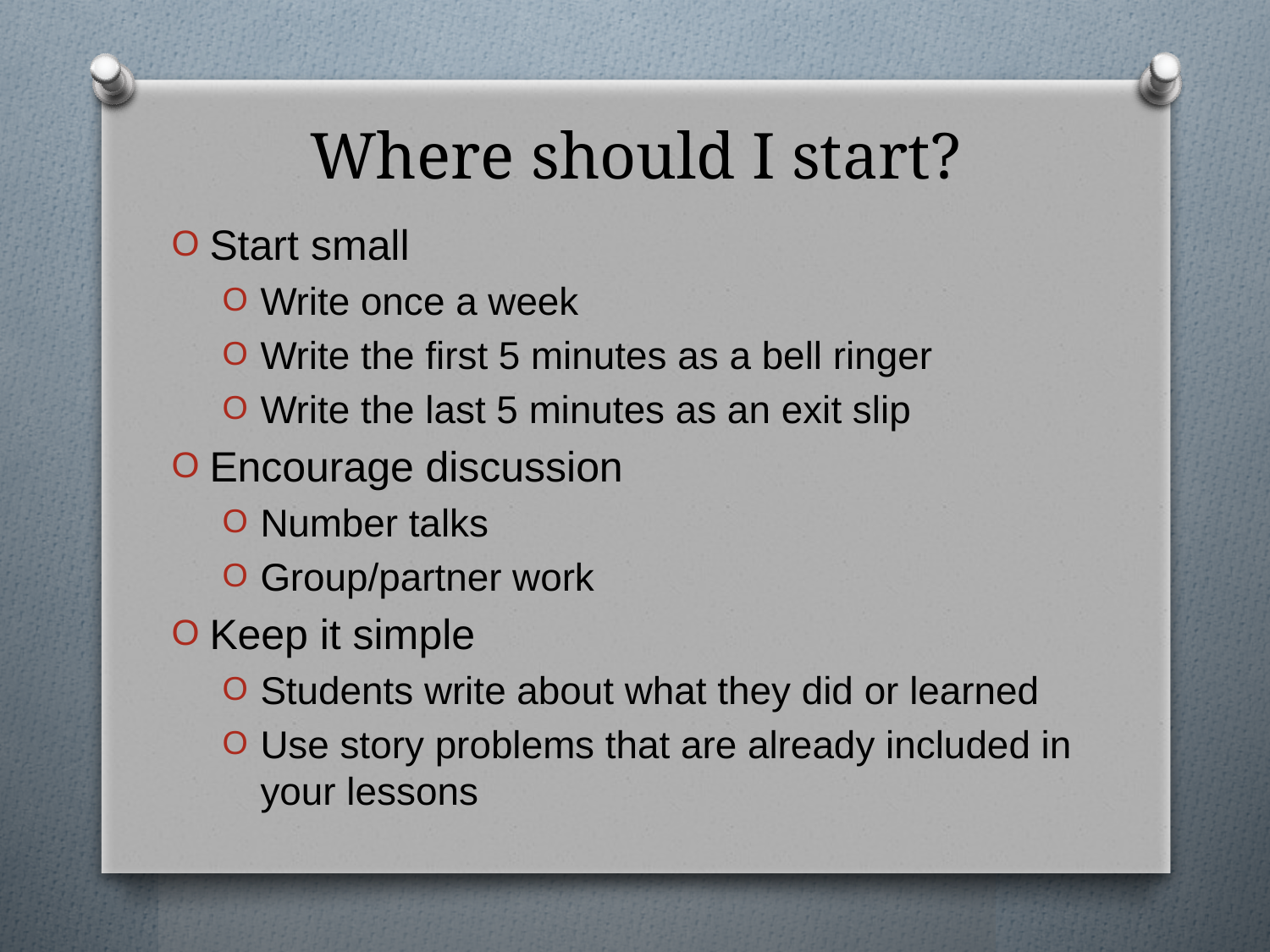

# Where should I start?
Start small
Write once a week
Write the first 5 minutes as a bell ringer
Write the last 5 minutes as an exit slip
Encourage discussion
Number talks
Group/partner work
Keep it simple
Students write about what they did or learned
Use story problems that are already included in your lessons